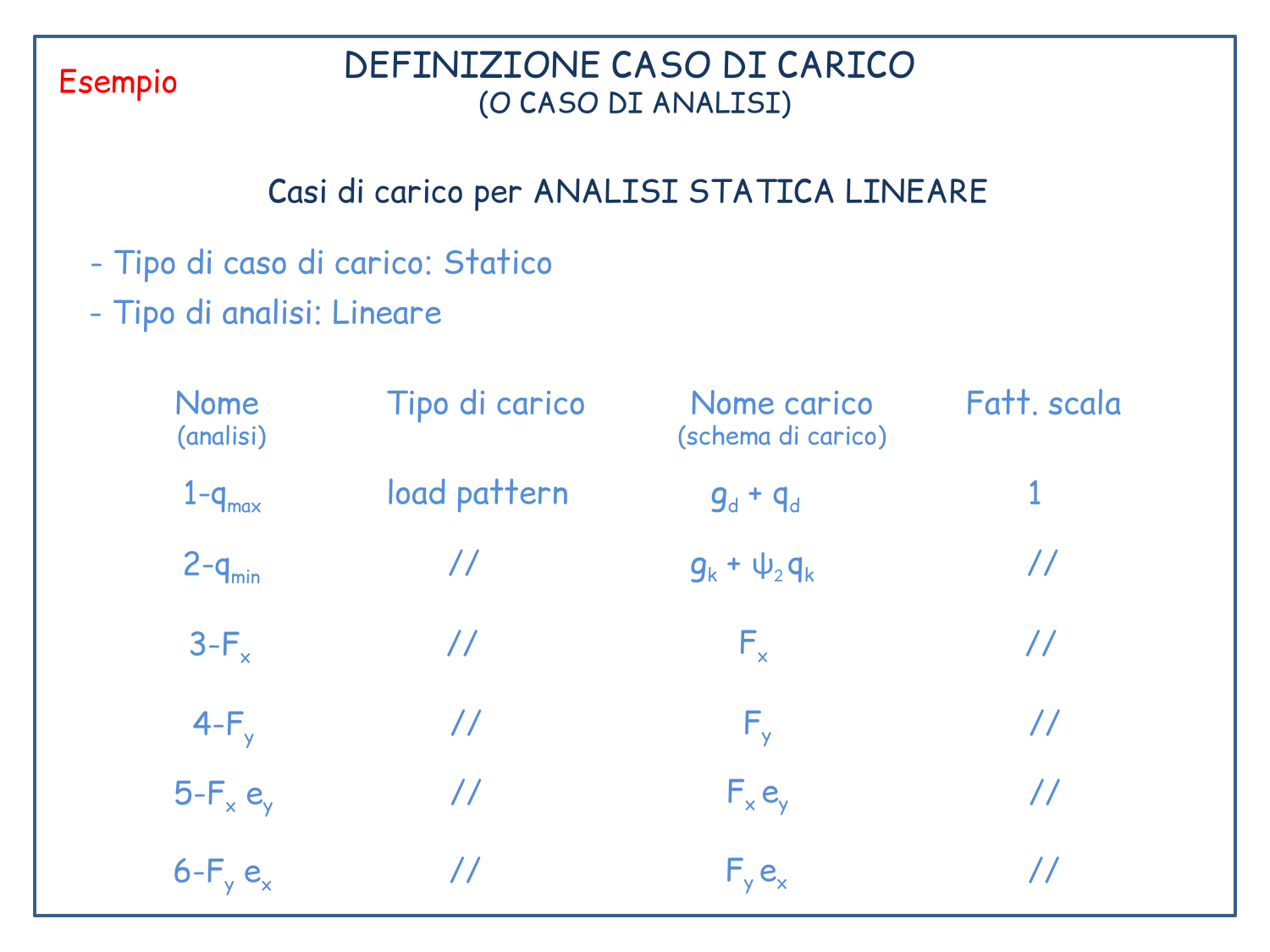

DEFINIZIONE CASO DI CARICO
(O CASO DI ANALISI)
Esempio
Casi di carico per ANALISI STATICA LINEARE
- Tipo di caso di carico: Statico
- Tipo di analisi: Lineare
Nome
(analisi)
Tipo di carico
Nome carico
(schema di carico)
Fatt. scala
1-qmax
load pattern
gd + qd
1
gk + ψ2 qk
2-qmin
//
//
Fx
3-Fx
//
//
Fy
4-Fy
//
//
Fx ey
5-Fx ey
//
//
Fy ex
6-Fy ex
//
//